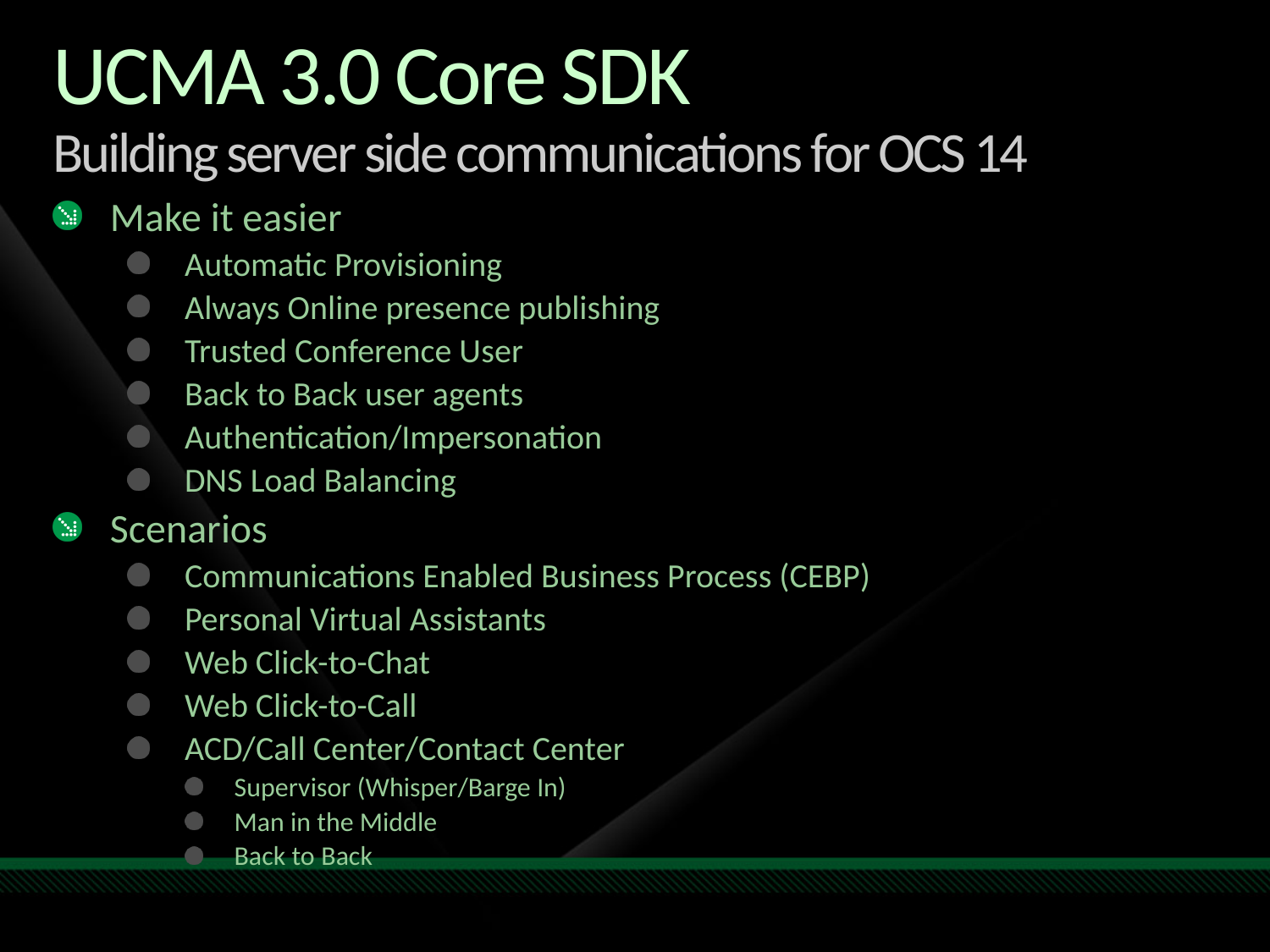

# UCMA 3.0 Core SDK Building server side communications for OCS 14
Make it easier
Automatic Provisioning
Always Online presence publishing
Trusted Conference User
Back to Back user agents
Authentication/Impersonation
DNS Load Balancing
Scenarios
Communications Enabled Business Process (CEBP)
Personal Virtual Assistants
Web Click-to-Chat
Web Click-to-Call
ACD/Call Center/Contact Center
Supervisor (Whisper/Barge In)
Man in the Middle
Back to Back